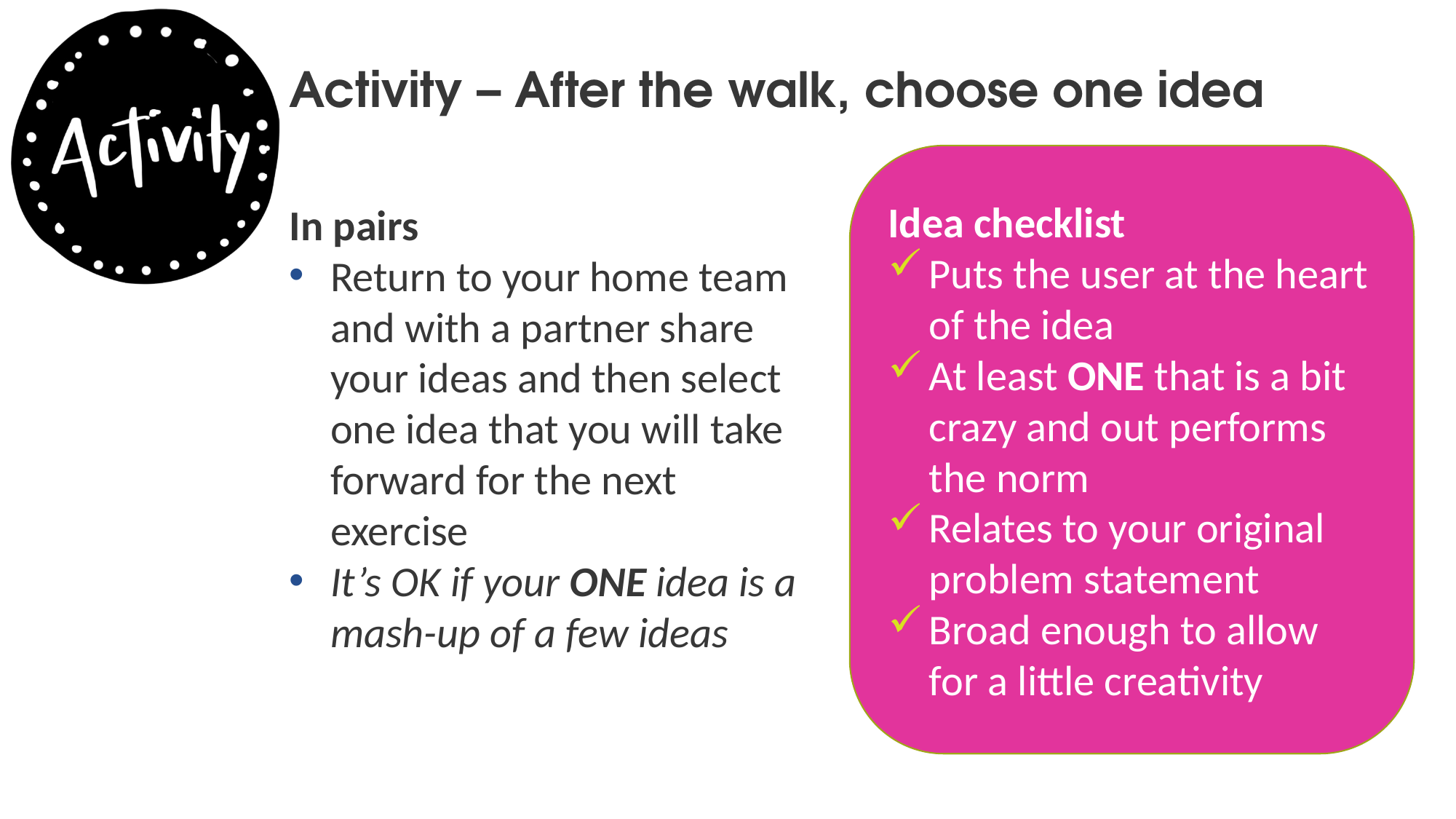

# Activity – After the walk, choose one idea
Idea checklist
Puts the user at the heart of the idea
At least ONE that is a bit crazy and out performs the norm
Relates to your original problem statement
Broad enough to allow for a little creativity
In pairs
Return to your home team and with a partner share your ideas and then select one idea that you will take forward for the next exercise
It’s OK if your ONE idea is a mash-up of a few ideas